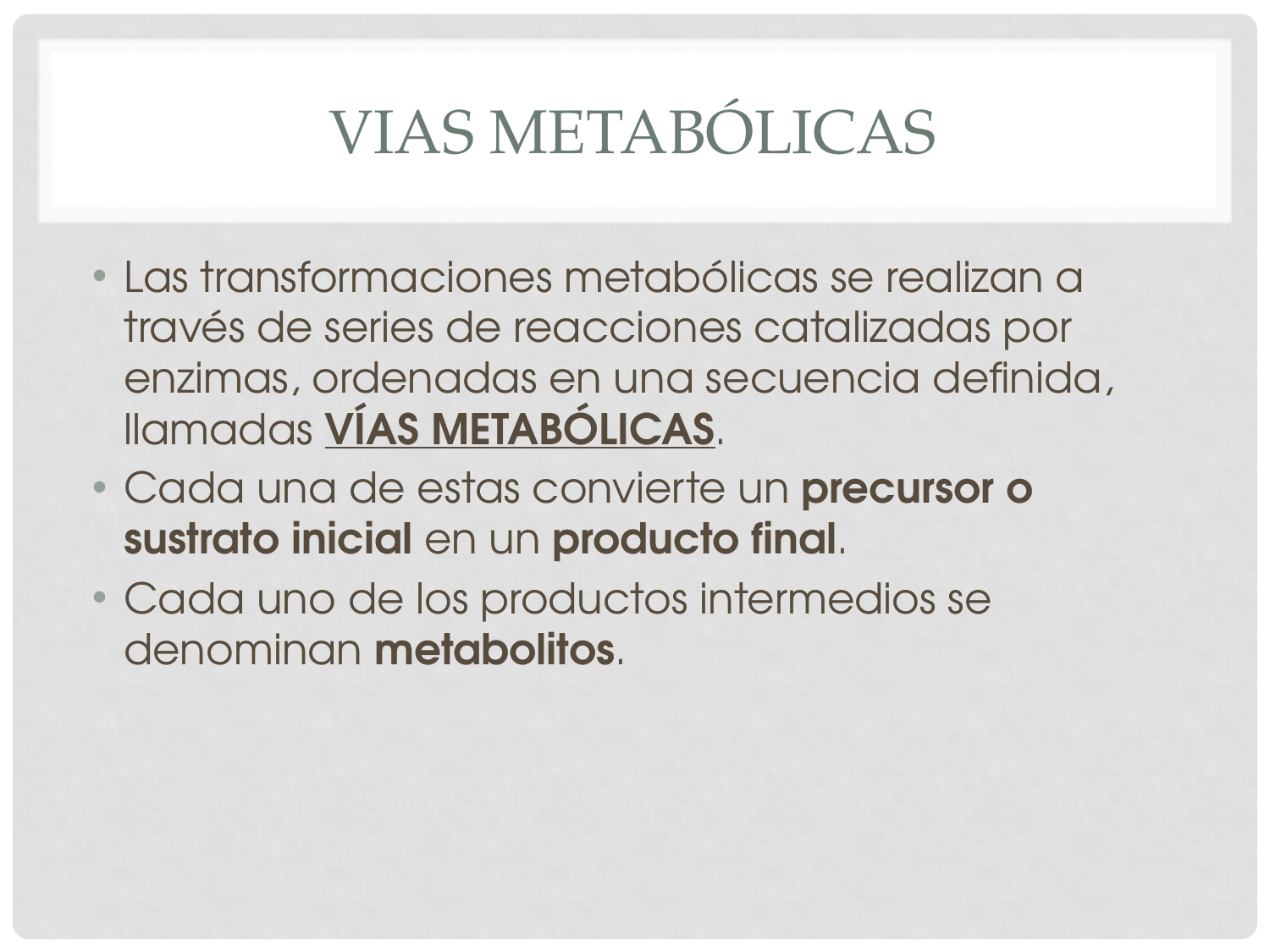

# VIAS METABÓLICAS
Las transformaciones metabólicas se realizan a través de series de reacciones catalizadas por enzimas, ordenadas en una secuencia definida, llamadas VÍAS METABÓLICAS.
Cada una de estas convierte un precursor o sustrato inicial en un producto final.
Cada uno de los productos intermedios se denominan metabolitos.